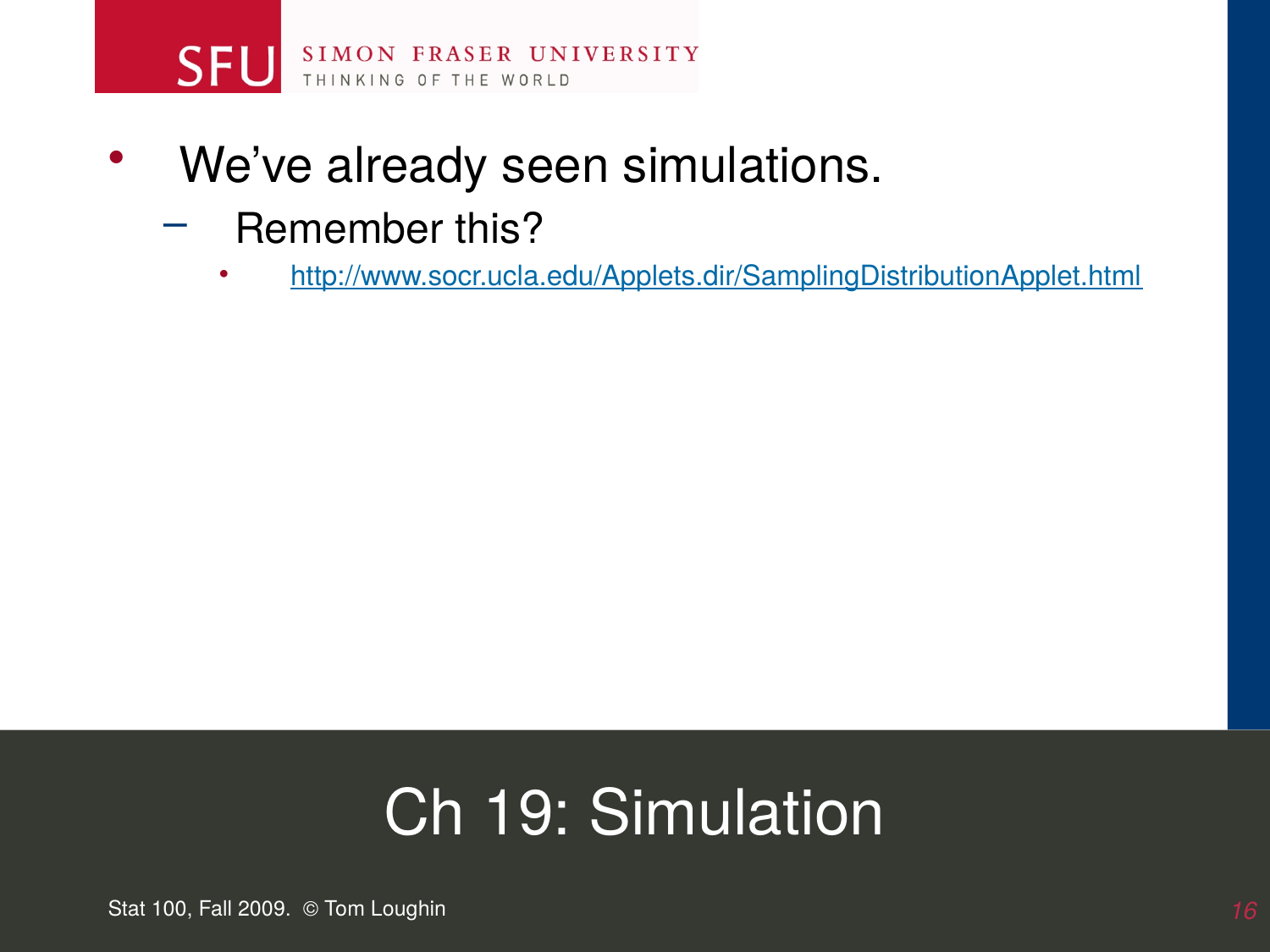

We’ve already seen simulations.
Remember this?
http://www.socr.ucla.edu/Applets.dir/SamplingDistributionApplet.html

# Ch 19: Simulation
Stat 100, Fall 2009.  © Tom Loughin
16